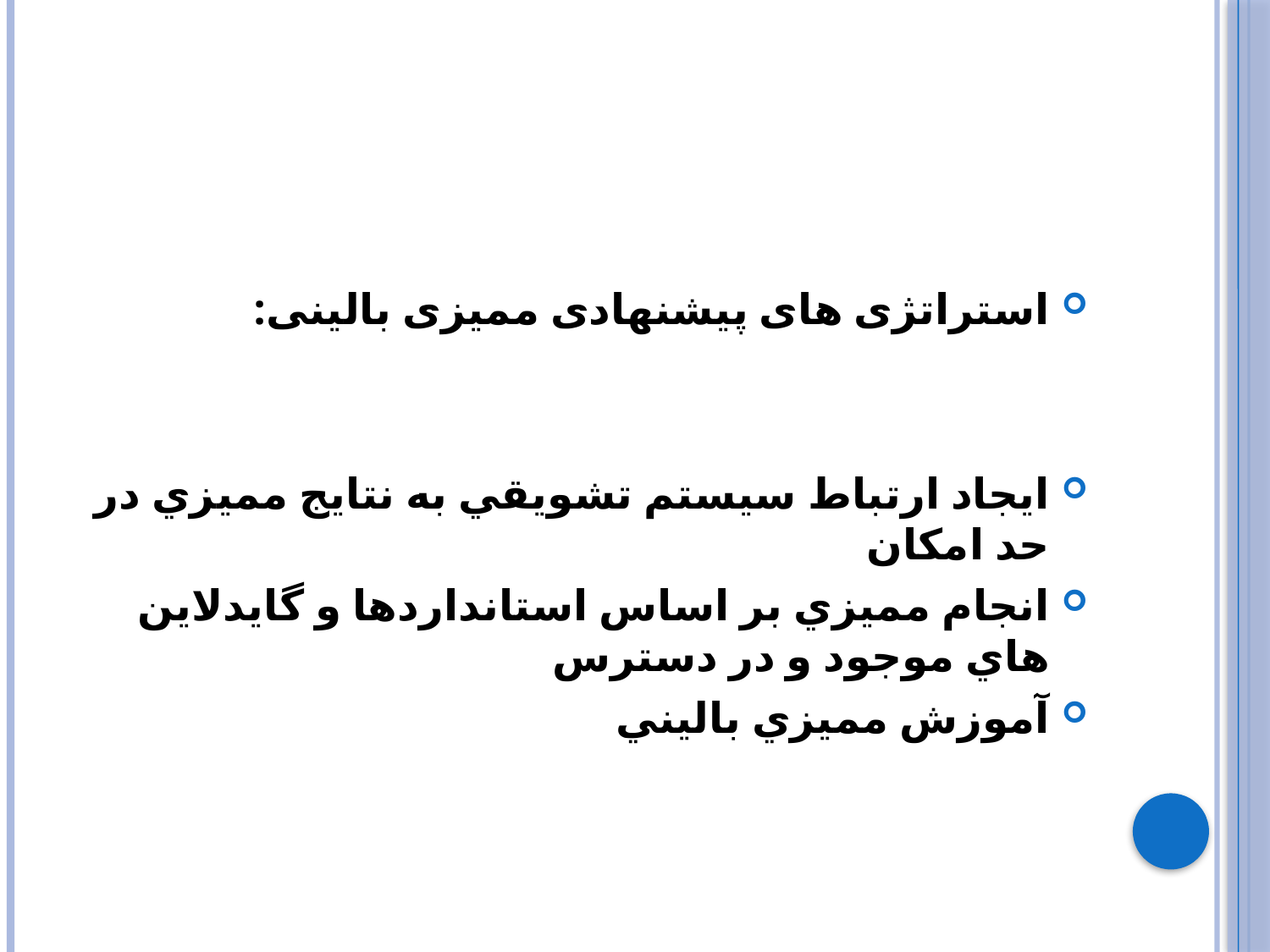

استراتژی های پیشنهادی ممیزی بالینی:

ايجاد ارتباط سيستم تشويقي به نتايج مميزي در حد امكان
انجام مميزي بر اساس استانداردها و گايدلاين هاي موجود و در دسترس
آموزش مميزي باليني